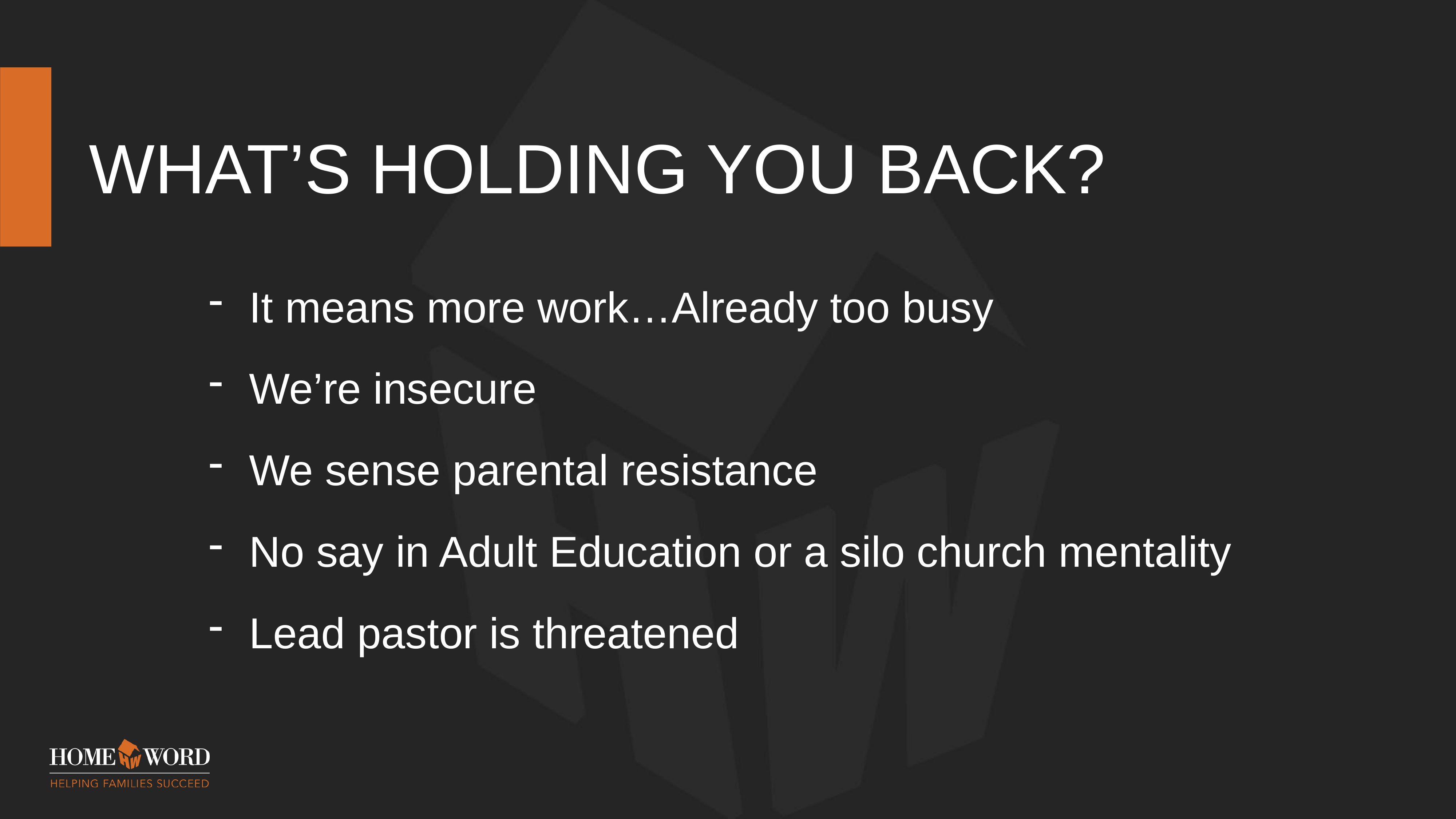

# What’s holding you back?
It means more work…Already too busy
We’re insecure
We sense parental resistance
No say in Adult Education or a silo church mentality
Lead pastor is threatened